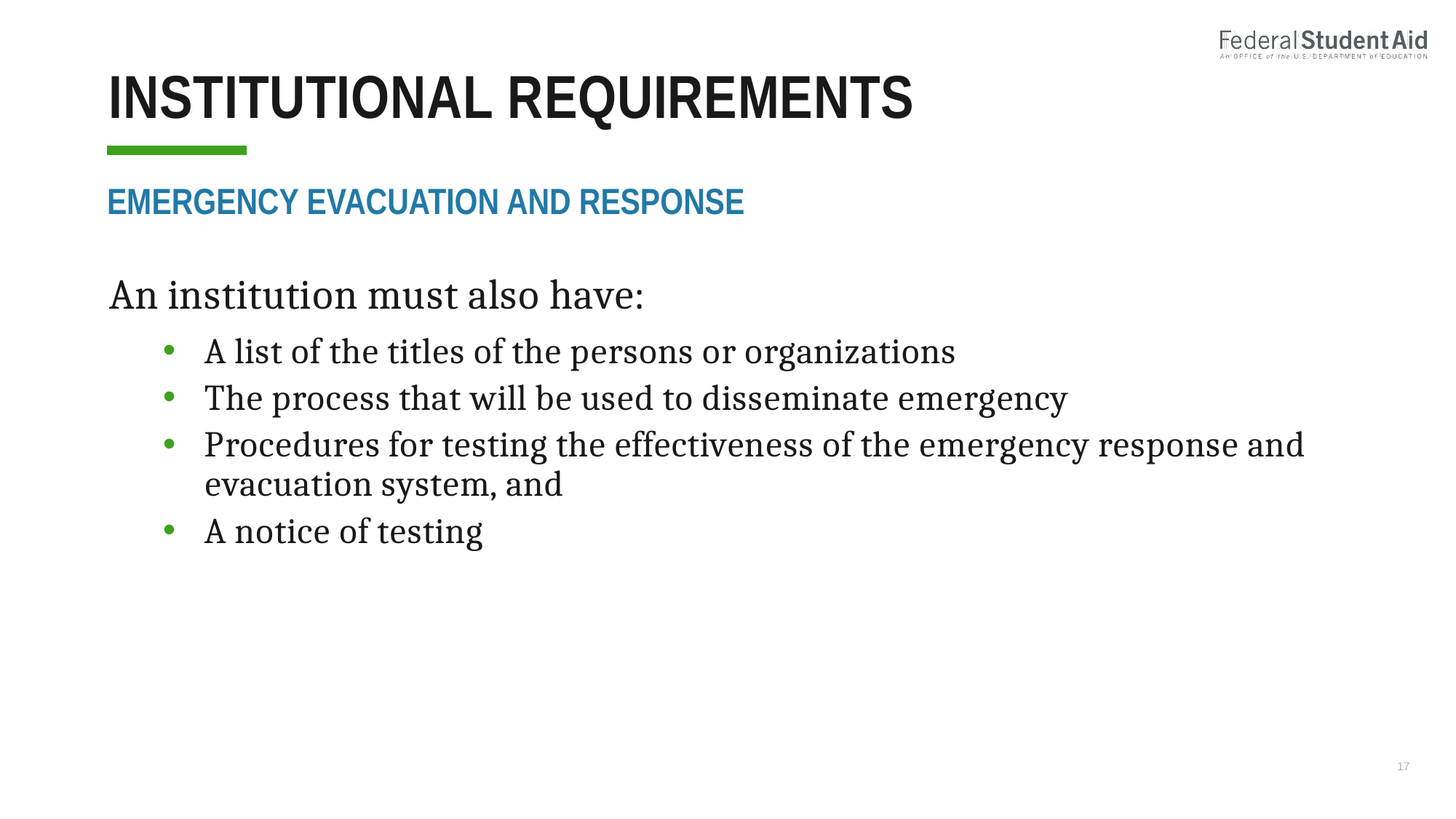

# Institutional requirements
Emergency evacuation and response
An institution must also have:
A list of the titles of the persons or organizations
The process that will be used to disseminate emergency
Procedures for testing the effectiveness of the emergency response and evacuation system, and
A notice of testing
17